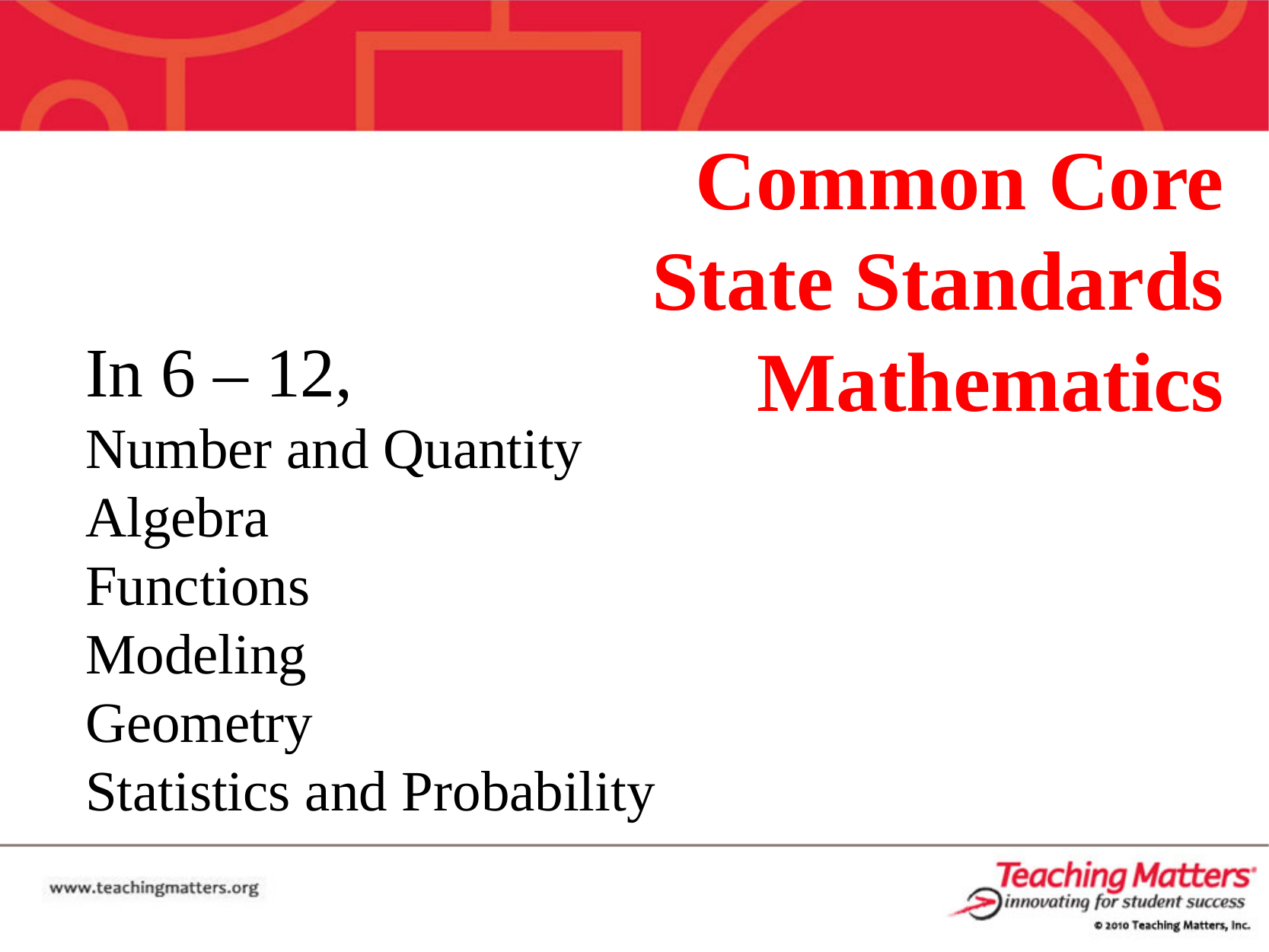

Common Core
State Standards
Mathematics
In 6 – 12,
Number and Quantity
Algebra
Functions
Modeling
Geometry
Statistics and Probability